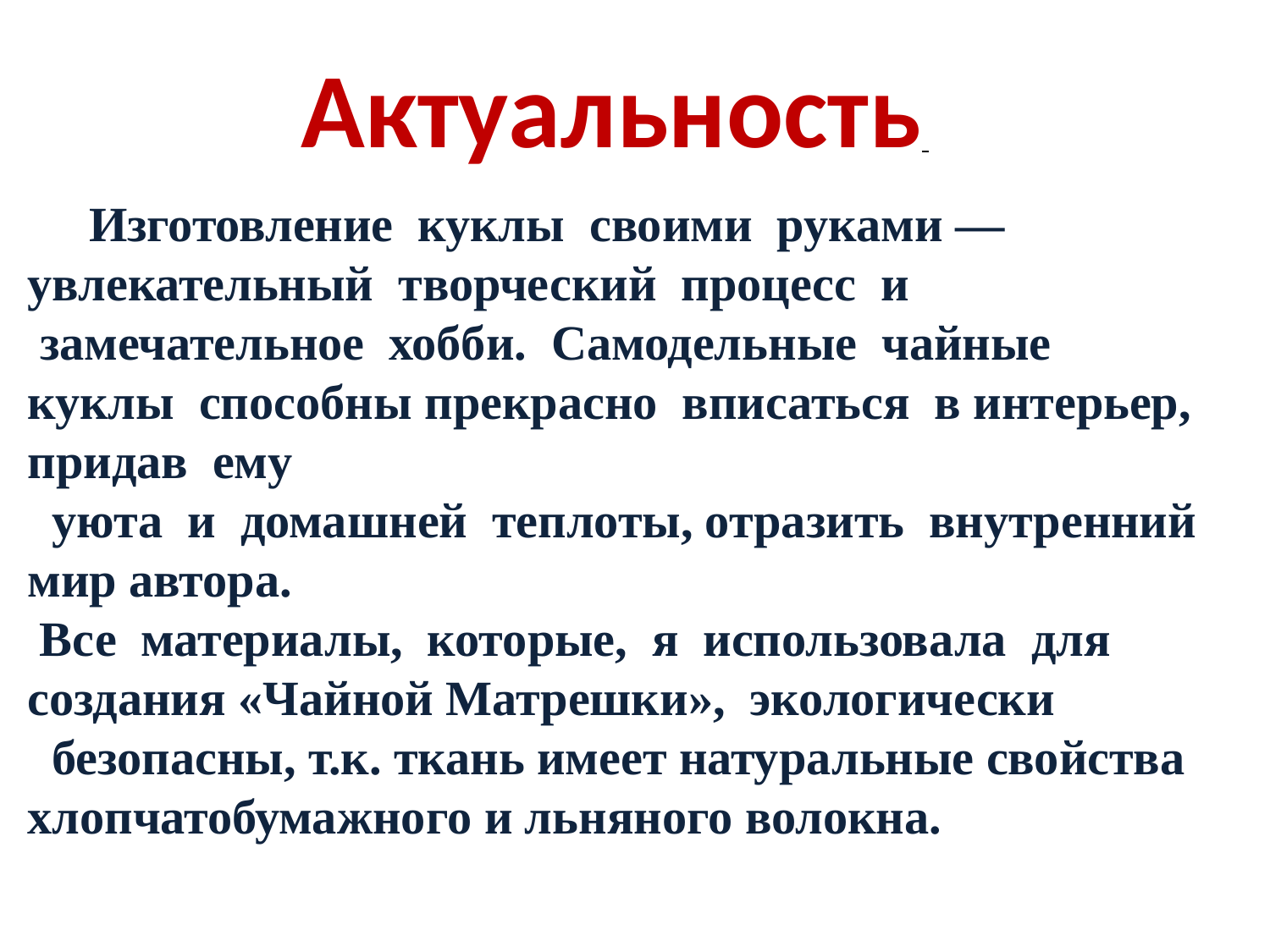

Актуальность
     Изготовление  куклы  своими  руками — увлекательный  творческий  процесс  и  замечательное  хобби.  Самодельные  чайные куклы  способны прекрасно  вписаться  в интерьер, придав  ему
  уюта  и  домашней  теплоты, отразить  внутренний мир автора.
 Все  материалы,  которые,  я  использовала  для
создания «Чайной Матрешки»,  экологически
  безопасны, т.к. ткань имеет натуральные свойства хлопчатобумажного и льняного волокна.